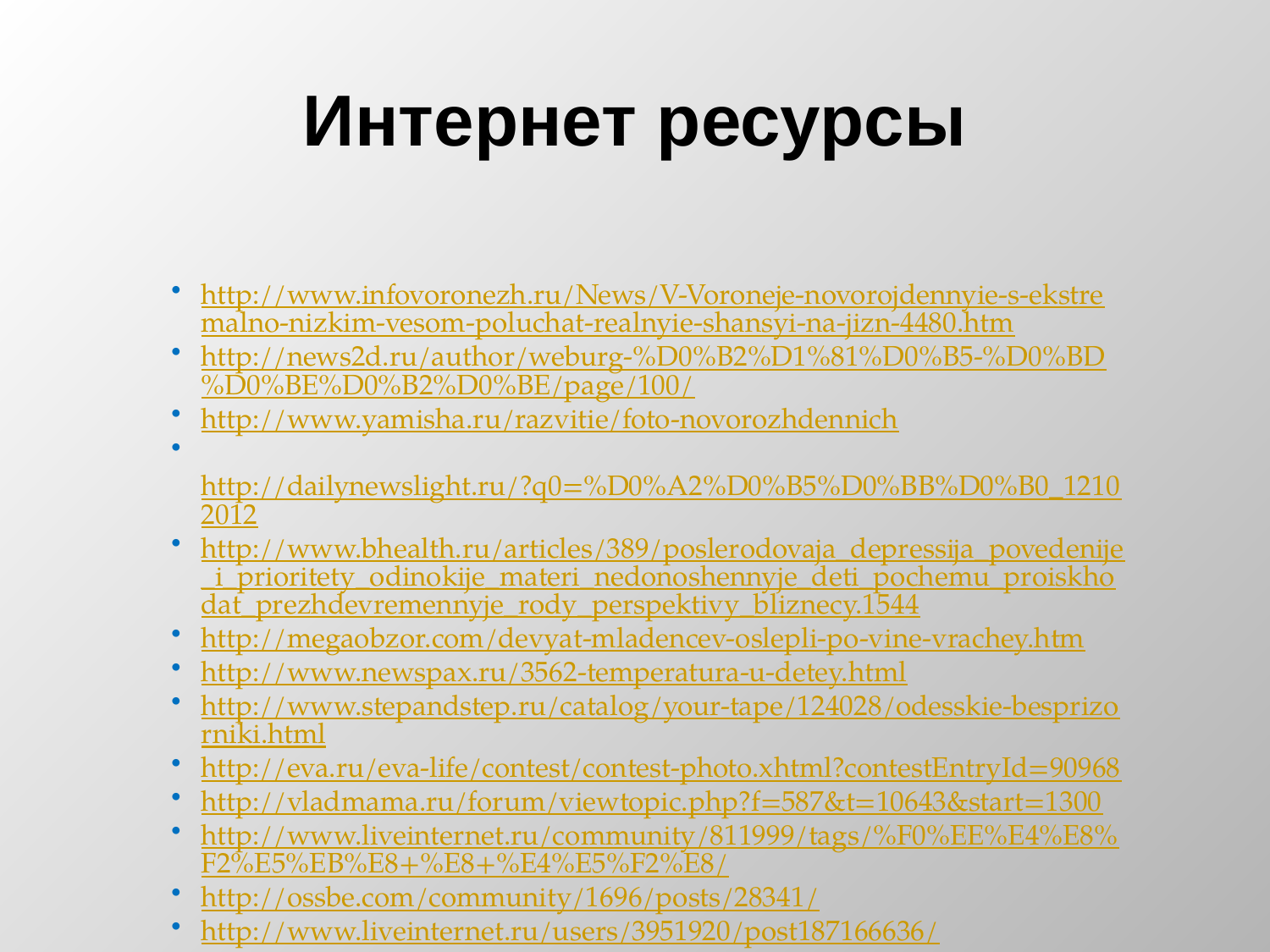

# Интернет ресурсы
http://www.infovoronezh.ru/News/V-Voroneje-novorojdennyie-s-ekstremalno-nizkim-vesom-poluchat-realnyie-shansyi-na-jizn-4480.htm
http://news2d.ru/author/weburg-%D0%B2%D1%81%D0%B5-%D0%BD%D0%BE%D0%B2%D0%BE/page/100/
http://www.yamisha.ru/razvitie/foto-novorozhdennich
 http://dailynewslight.ru/?q0=%D0%A2%D0%B5%D0%BB%D0%B0_12102012
http://www.bhealth.ru/articles/389/poslerodovaja_depressija_povedenije_i_prioritety_odinokije_materi_nedonoshennyje_deti_pochemu_proiskhodat_prezhdevremennyje_rody_perspektivy_bliznecy.1544
http://megaobzor.com/devyat-mladencev-oslepli-po-vine-vrachey.htm
http://www.newspax.ru/3562-temperatura-u-detey.html
http://www.stepandstep.ru/catalog/your-tape/124028/odesskie-besprizorniki.html
http://eva.ru/eva-life/contest/contest-photo.xhtml?contestEntryId=90968
http://vladmama.ru/forum/viewtopic.php?f=587&t=10643&start=1300
http://www.liveinternet.ru/community/811999/tags/%F0%EE%E4%E8%F2%E5%EB%E8+%E8+%E4%E5%F2%E8/
http://ossbe.com/community/1696/posts/28341/
http://www.liveinternet.ru/users/3951920/post187166636/
http://bravedefender.ru/post98104199